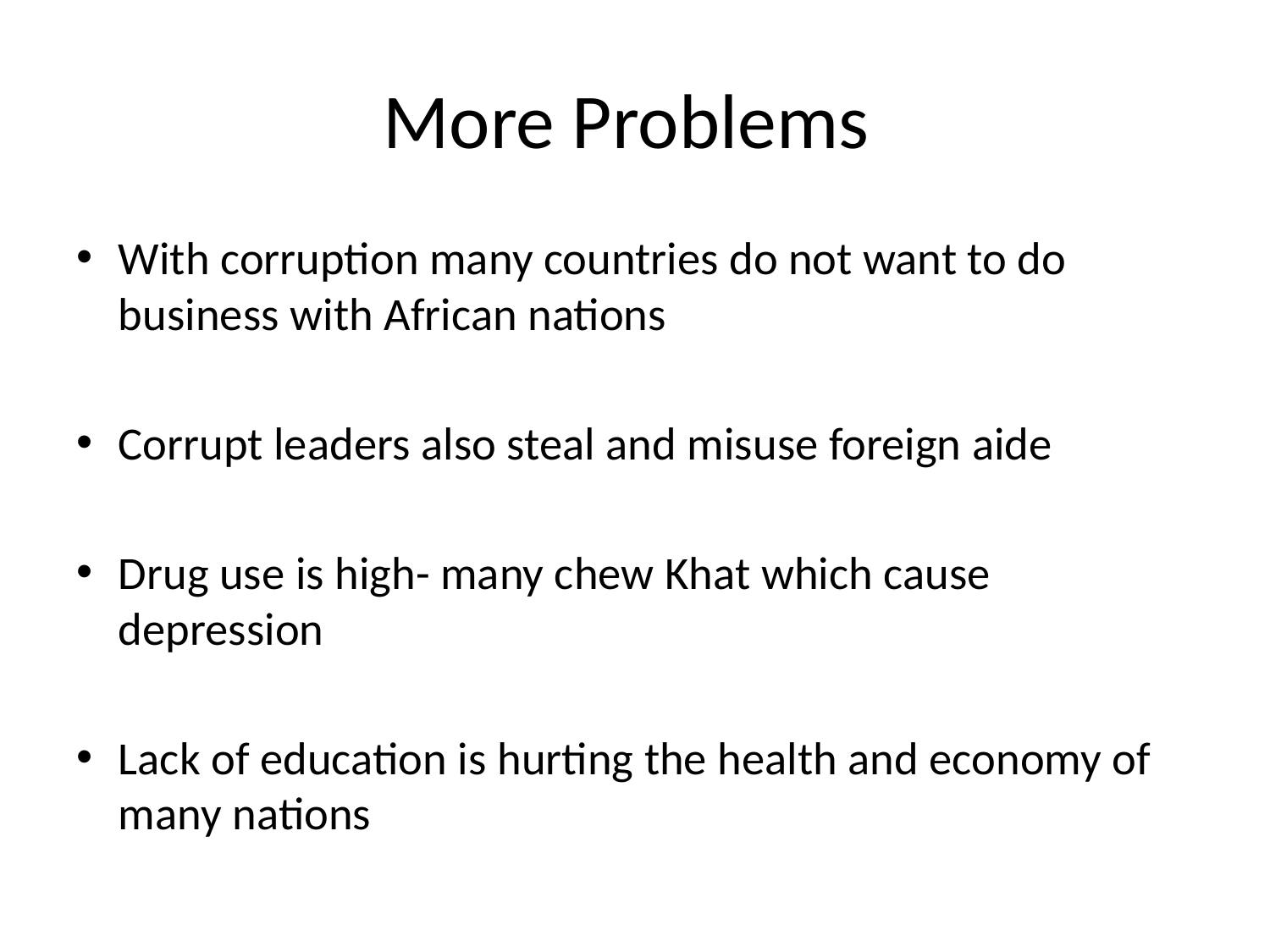

# More Problems
With corruption many countries do not want to do business with African nations

Corrupt leaders also steal and misuse foreign aide

Drug use is high- many chew Khat which cause depression

Lack of education is hurting the health and economy of many nations